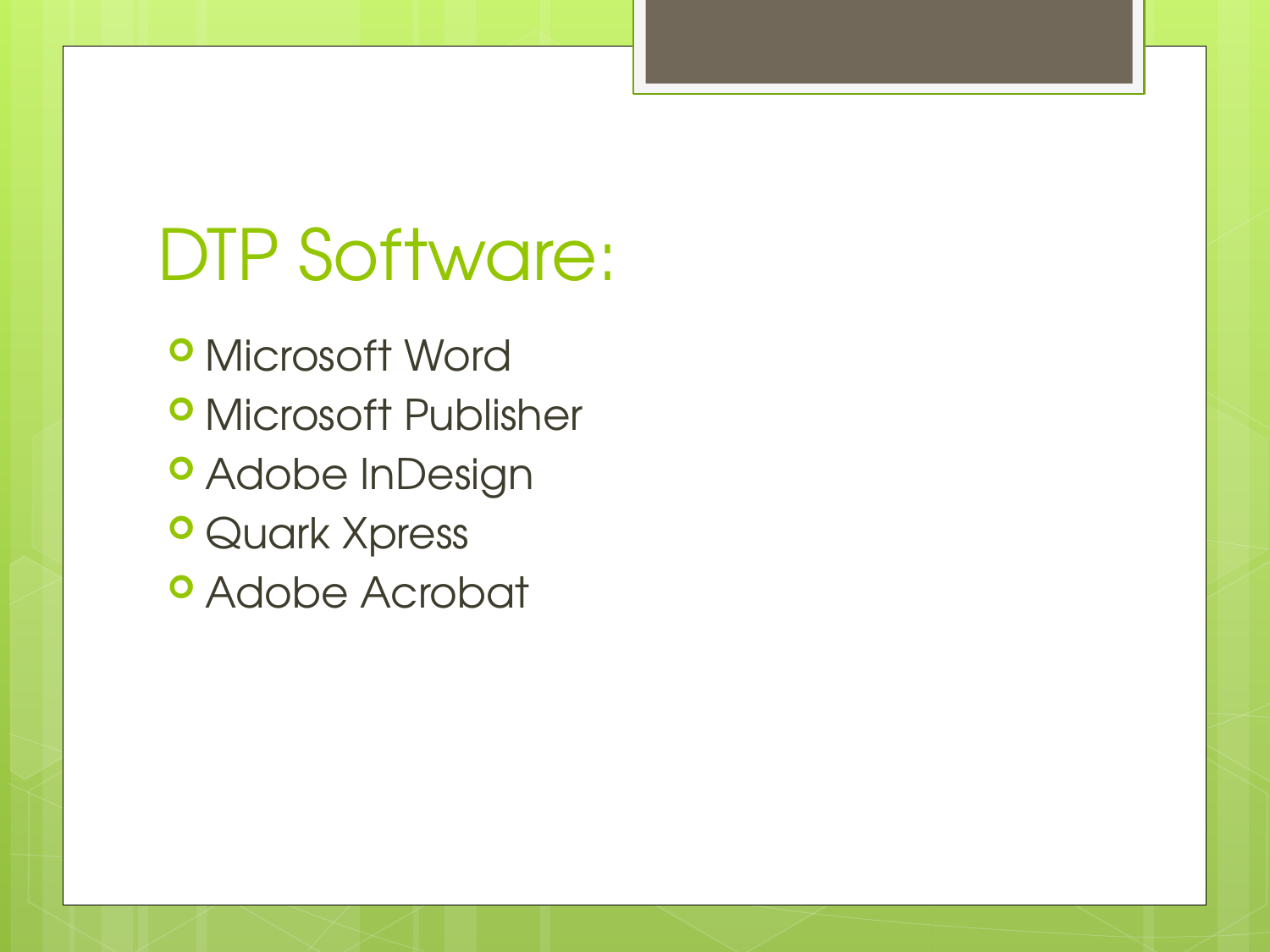

# DTP Software:
Microsoft Word
Microsoft Publisher
Adobe InDesign
Quark Xpress
Adobe Acrobat